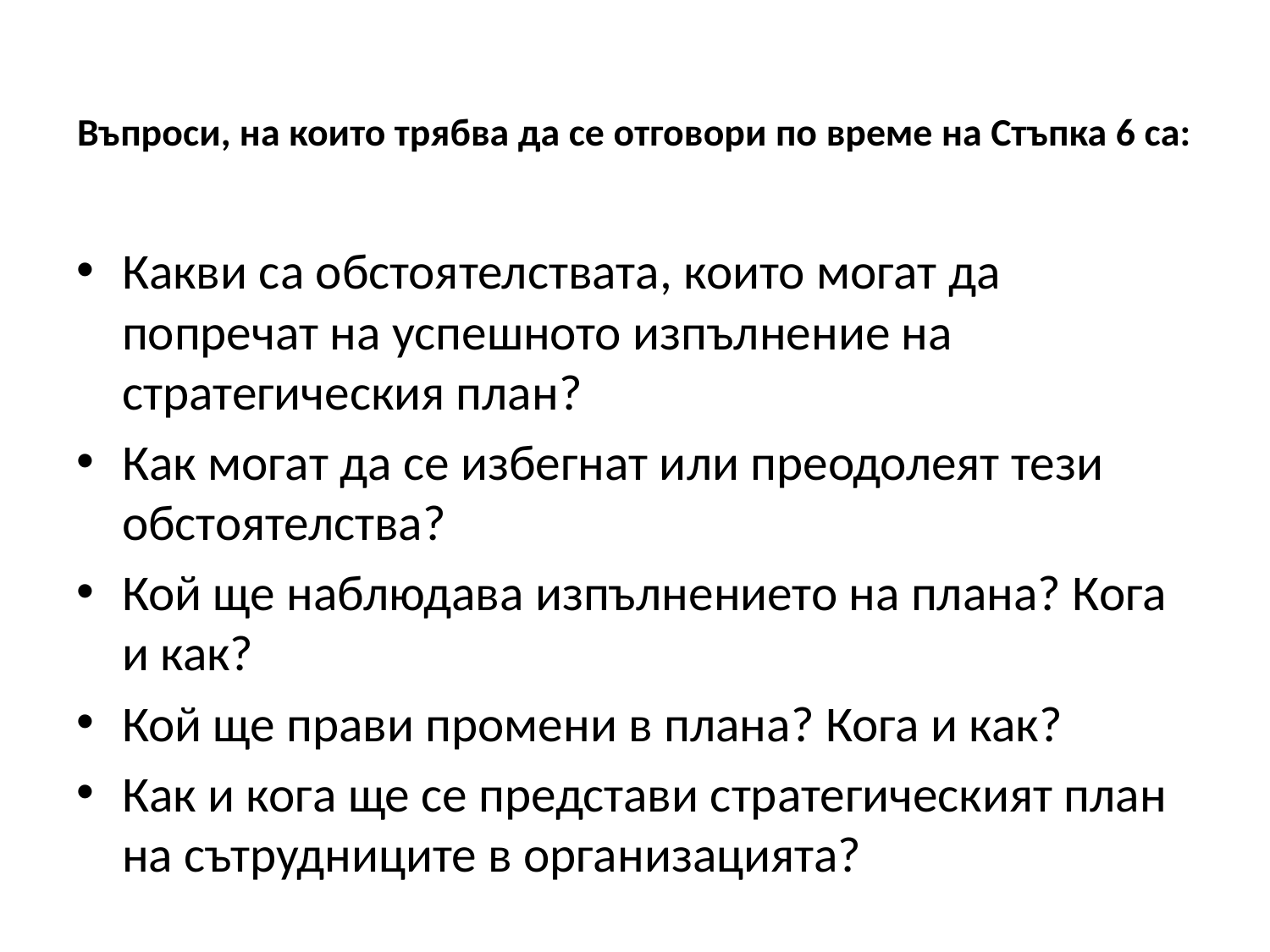

# Въпроси, на които трябва да се отговори по време на Стъпка 6 са:
Какви са обстоятелствата, които могат да попречат на успешното изпълнение на стратегическия план?
Как могат да се избегнат или преодолеят тези обстоятелства?
Кой ще наблюдава изпълнението на плана? Кога и как?
Кой ще прави промени в плана? Кога и как?
Как и кога ще се представи стратегическият план на сътрудниците в организацията?